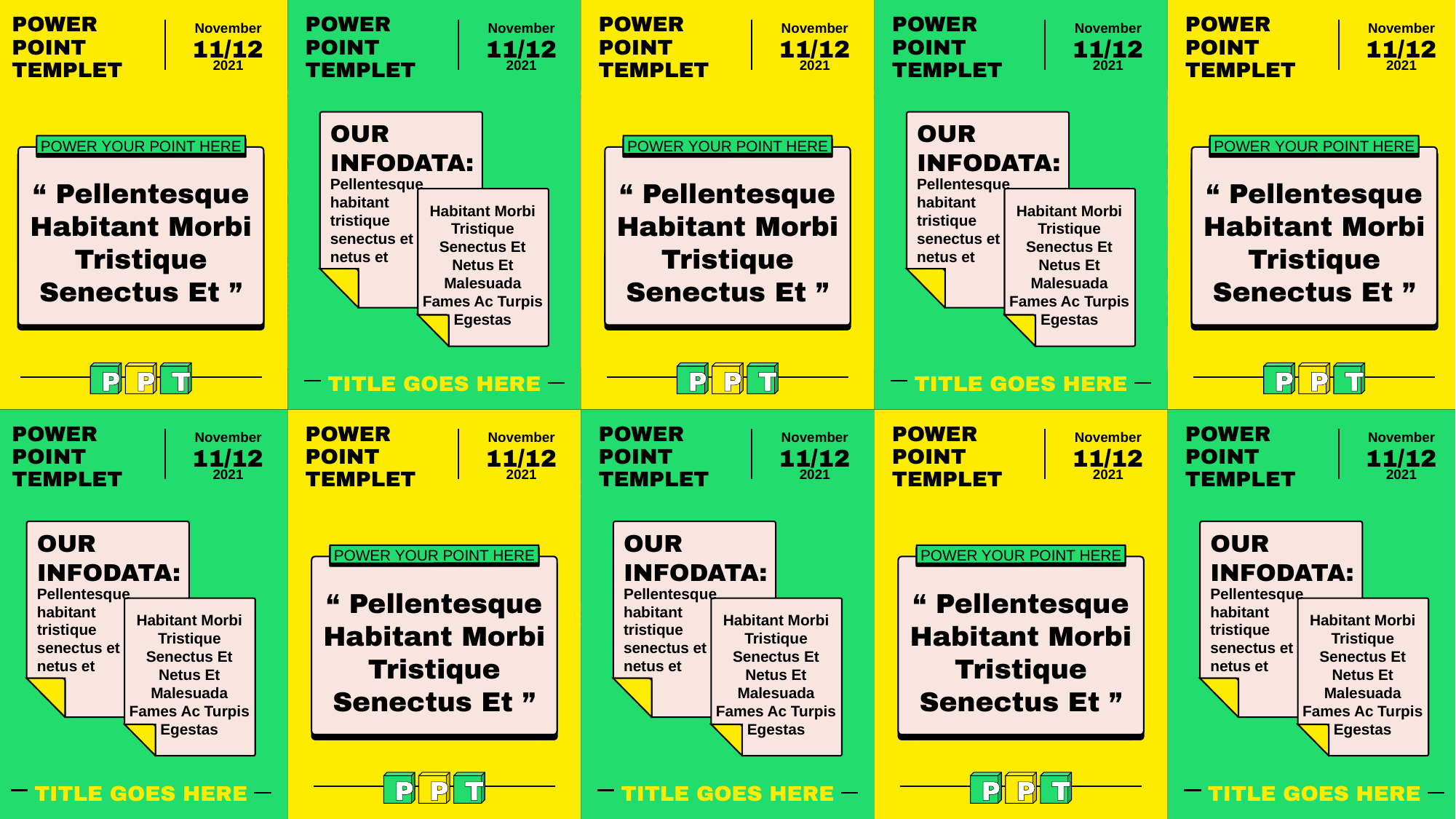

POWER
POINT
TEMPLET
POWER
POINT
TEMPLET
POWER
POINT
TEMPLET
POWER
POINT
TEMPLET
POWER
POINT
TEMPLET
November
November
November
November
November
11/12
11/12
11/12
11/12
11/12
2021
2021
2021
2021
2021

OUR
INFODATA:
OUR
INFODATA:
POWER YOUR POINT HERE
POWER YOUR POINT HERE
POWER YOUR POINT HERE

Pellentesque habitant tristique senectus et netus et
Pellentesque habitant tristique senectus et netus et
“ Pellentesque Habitant Morbi Tristique Senectus Et ”
“ Pellentesque Habitant Morbi Tristique Senectus Et ”
“ Pellentesque Habitant Morbi Tristique Senectus Et ”

Habitant Morbi Tristique Senectus Et Netus Et Malesuada Fames Ac Turpis Egestas
Habitant Morbi Tristique Senectus Et Netus Et Malesuada Fames Ac Turpis Egestas
P
P
T
P
P
T
P
P
T
TITLE GOES HERE
TITLE GOES HERE

POWER
POINT
TEMPLET
POWER
POINT
TEMPLET
POWER
POINT
TEMPLET
POWER
POINT
TEMPLET
POWER
POINT
TEMPLET
November
November
November
November
November
11/12
11/12
11/12
11/12
11/12
2021
2021
2021
2021
2021

OUR
INFODATA:
OUR
INFODATA:
OUR
INFODATA:
POWER YOUR POINT HERE
POWER YOUR POINT HERE

Pellentesque habitant tristique senectus et netus et
Pellentesque habitant tristique senectus et netus et
Pellentesque habitant tristique senectus et netus et
“ Pellentesque Habitant Morbi Tristique Senectus Et ”
“ Pellentesque Habitant Morbi Tristique Senectus Et ”

Habitant Morbi Tristique Senectus Et Netus Et Malesuada Fames Ac Turpis Egestas
Habitant Morbi Tristique Senectus Et Netus Et Malesuada Fames Ac Turpis Egestas
Habitant Morbi Tristique Senectus Et Netus Et Malesuada Fames Ac Turpis Egestas
P
P
T
P
P
T
TITLE GOES HERE
TITLE GOES HERE
TITLE GOES HERE